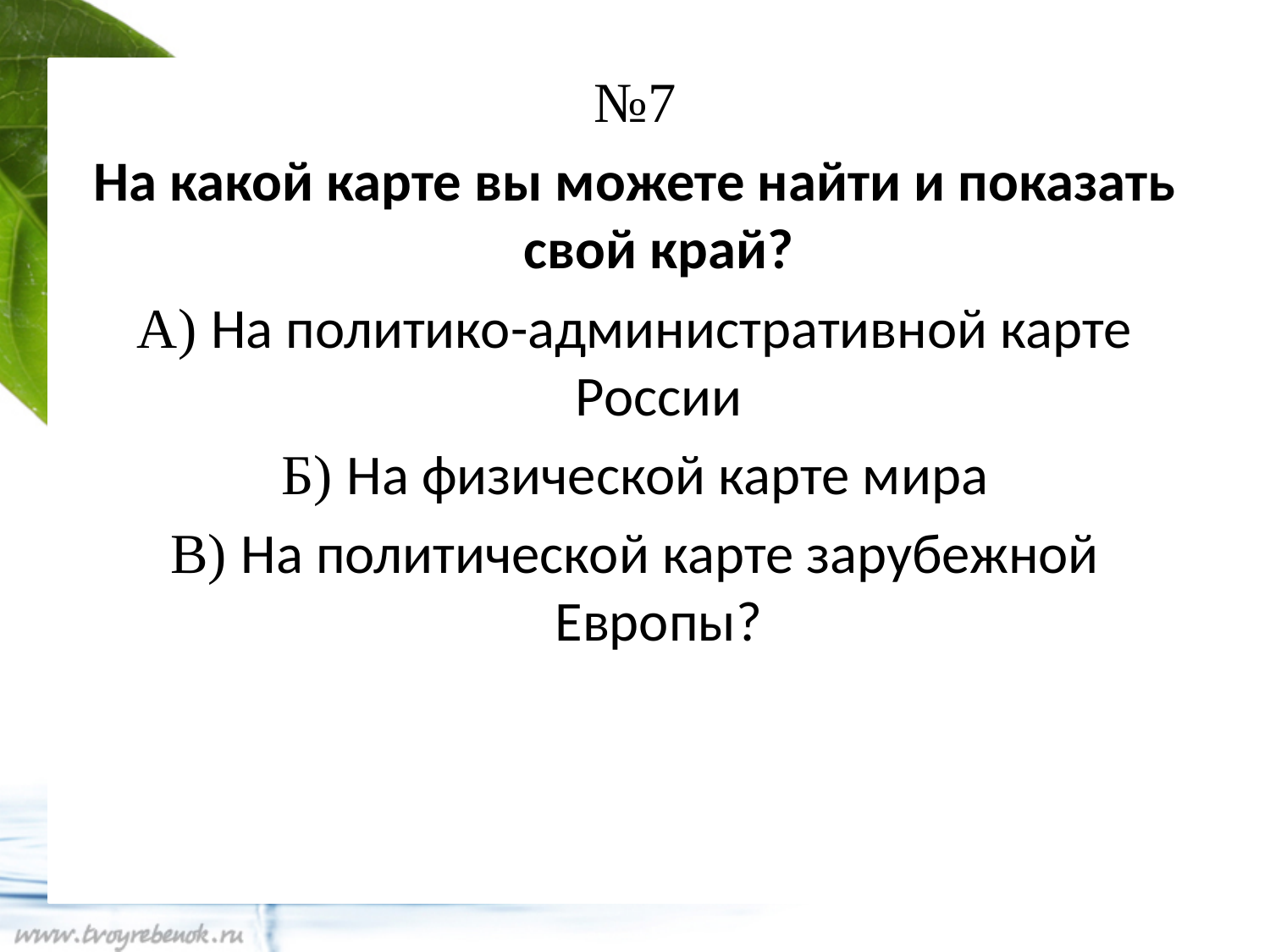

№7
На какой карте вы можете найти и показать свой край?
А) На политико-административной карте России
Б) На физической карте мира
В) На политической карте зарубежной Европы?